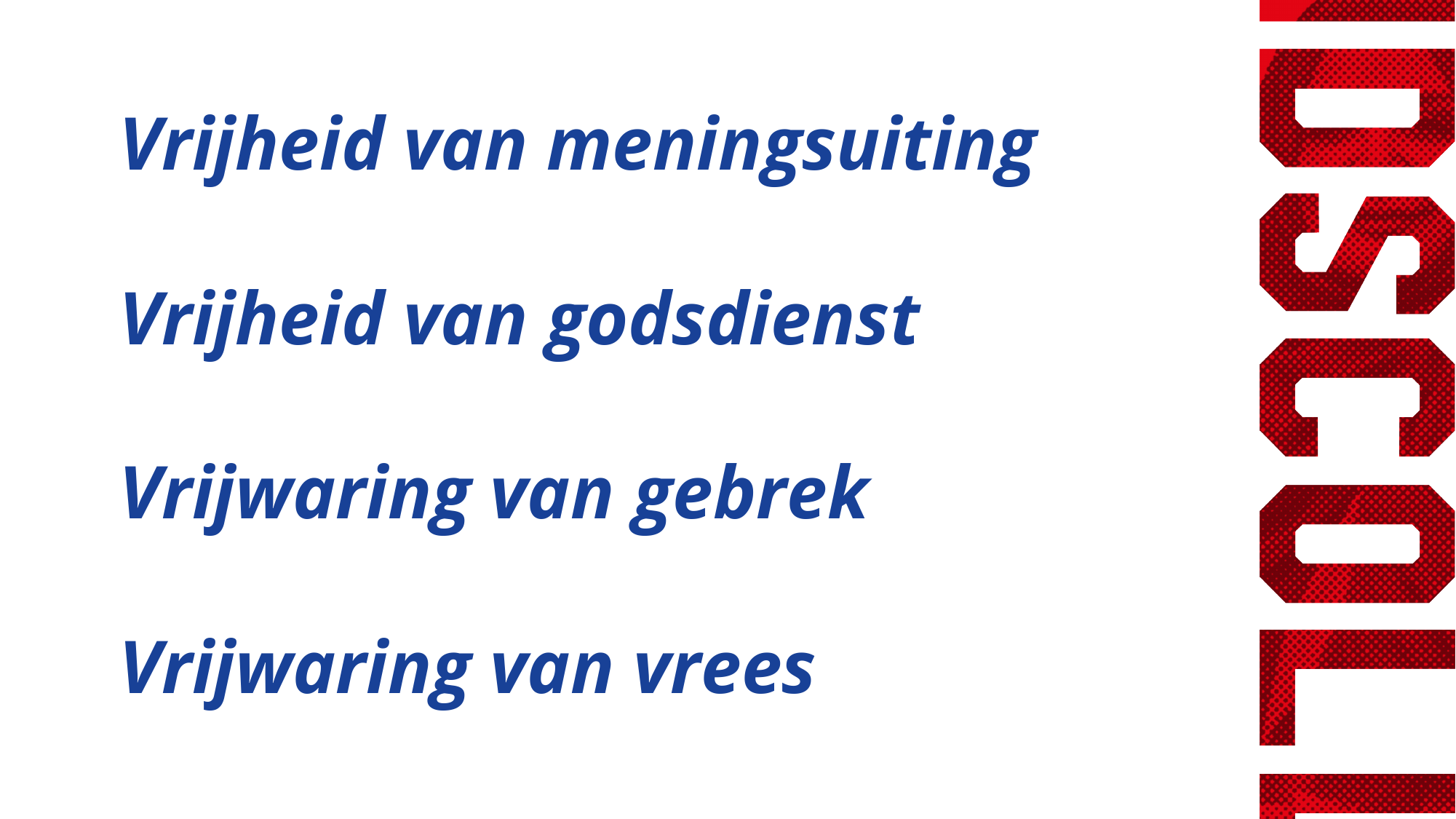

Vrijheid van meningsuiting

Vrijheid van godsdienst

Vrijwaring van gebrek

Vrijwaring van vrees